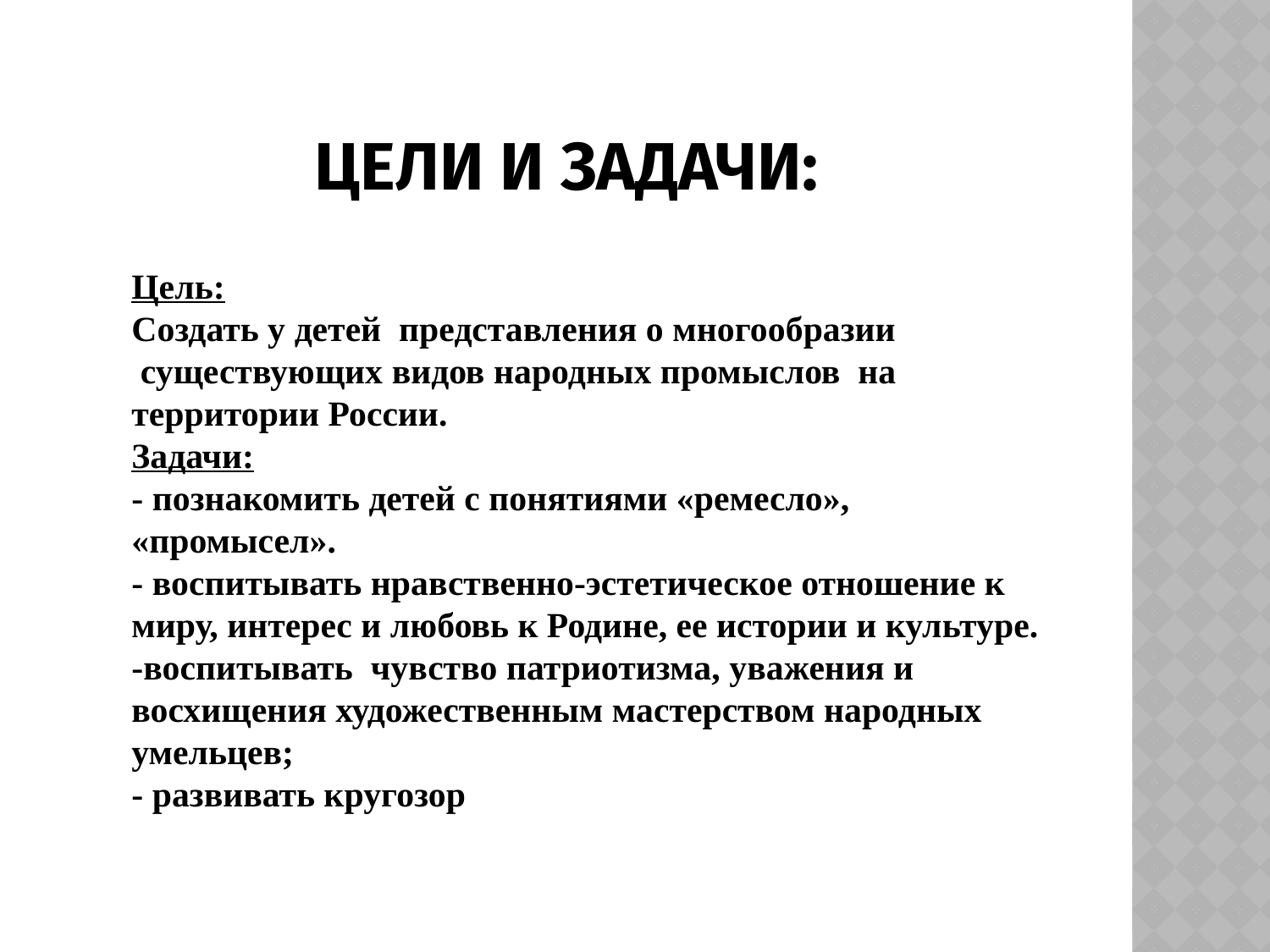

# Цели и задачи:
Цель:
Создать у детей  представления о многообразии  существующих видов народных промыслов  на территории России.
Задачи:
- познакомить детей с понятиями «ремесло», «промысел».
- воспитывать нравственно-эстетическое отношение к миру, интерес и любовь к Родине, ее истории и культуре.
-воспитывать  чувство патриотизма, уважения и восхищения художественным мастерством народных умельцев;
- развивать кругозор